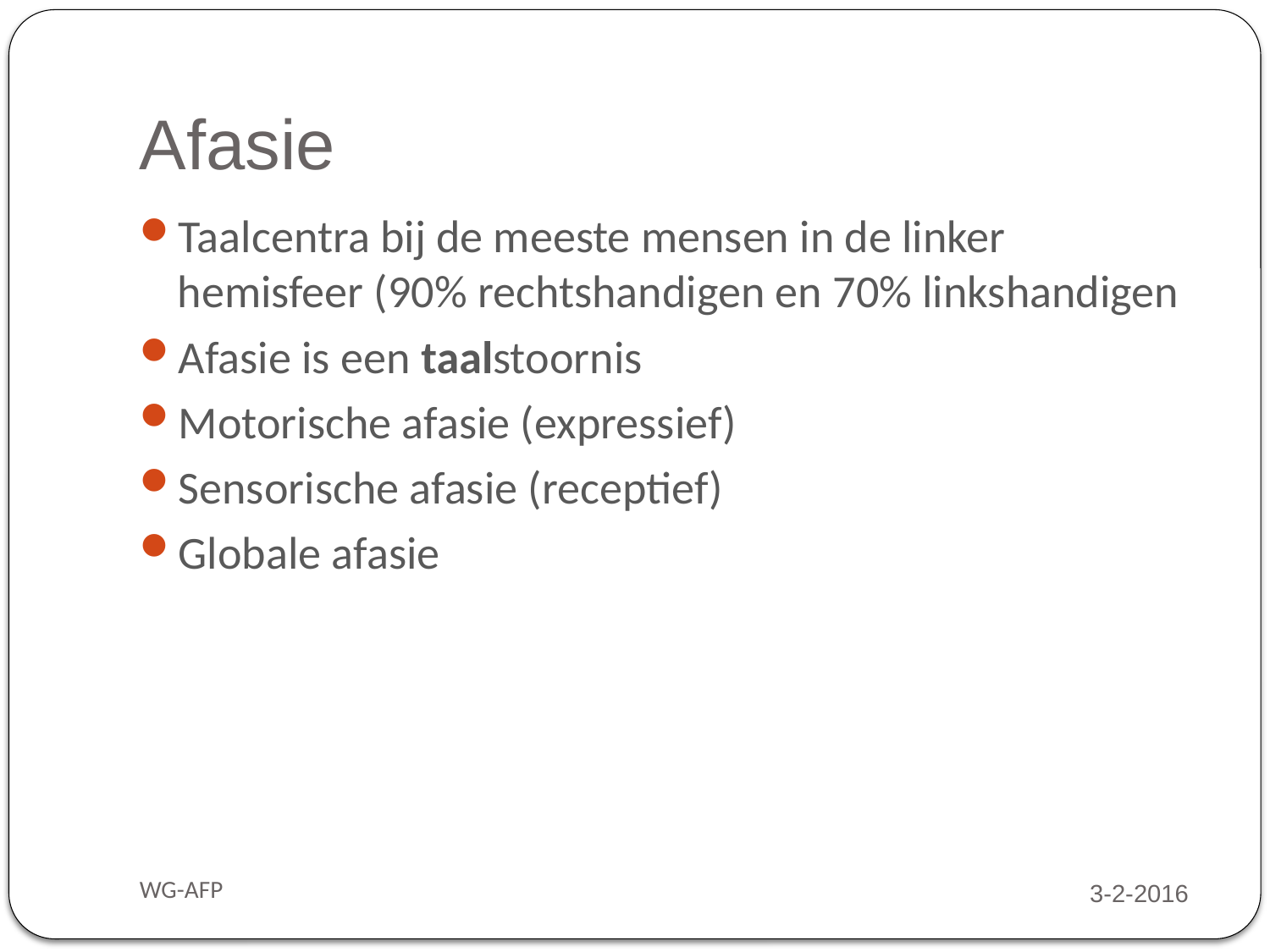

# Afasie
Taalcentra bij de meeste mensen in de linker hemisfeer (90% rechtshandigen en 70% linkshandigen
Afasie is een taalstoornis
Motorische afasie (expressief)
Sensorische afasie (receptief)
Globale afasie
WG-AFP
3-2-2016